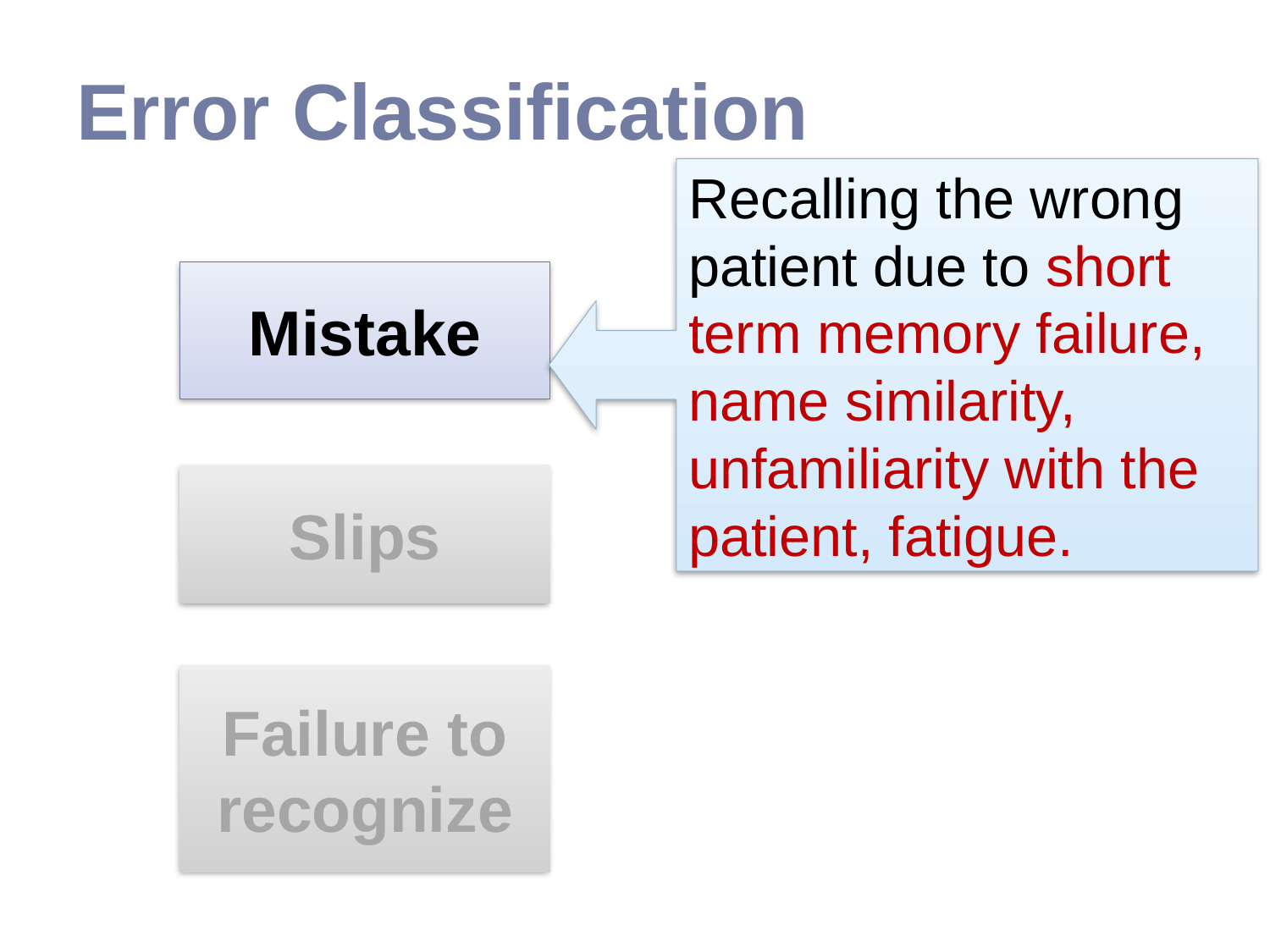

# Error Classification
Recalling the wrong patient due to short term memory failure, name similarity, unfamiliarity with the patient, fatigue.
Mistake
Slips
Failure to recognize